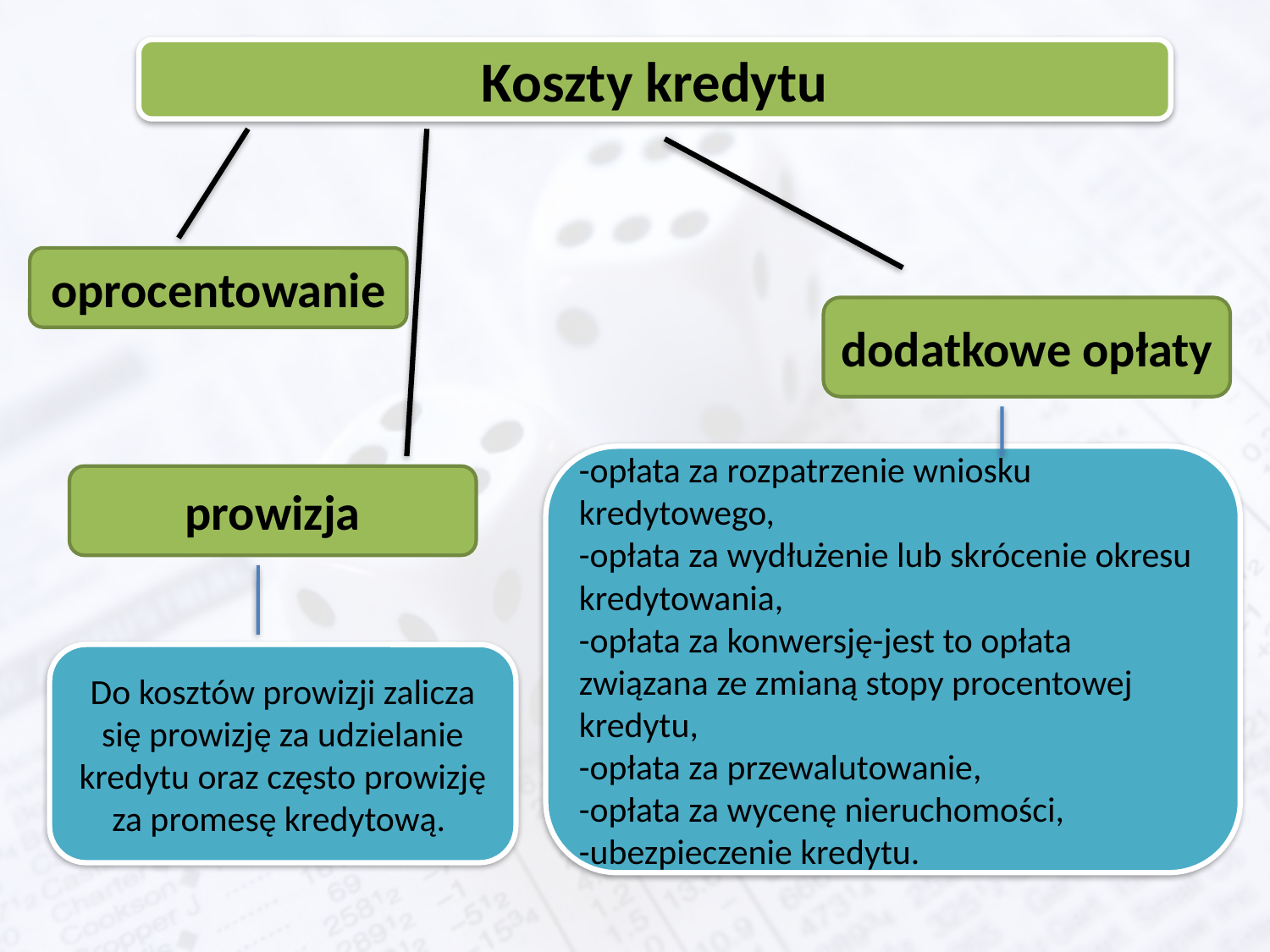

Koszty kredytu
oprocentowanie
dodatkowe opłaty
-opłata za rozpatrzenie wniosku kredytowego,
-opłata za wydłużenie lub skrócenie okresu kredytowania,
-opłata za konwersję-jest to opłata związana ze zmianą stopy procentowej kredytu,
-opłata za przewalutowanie,
-opłata za wycenę nieruchomości,
-ubezpieczenie kredytu.
prowizja
Do kosztów prowizji zalicza się prowizję za udzielanie kredytu oraz często prowizję za promesę kredytową.